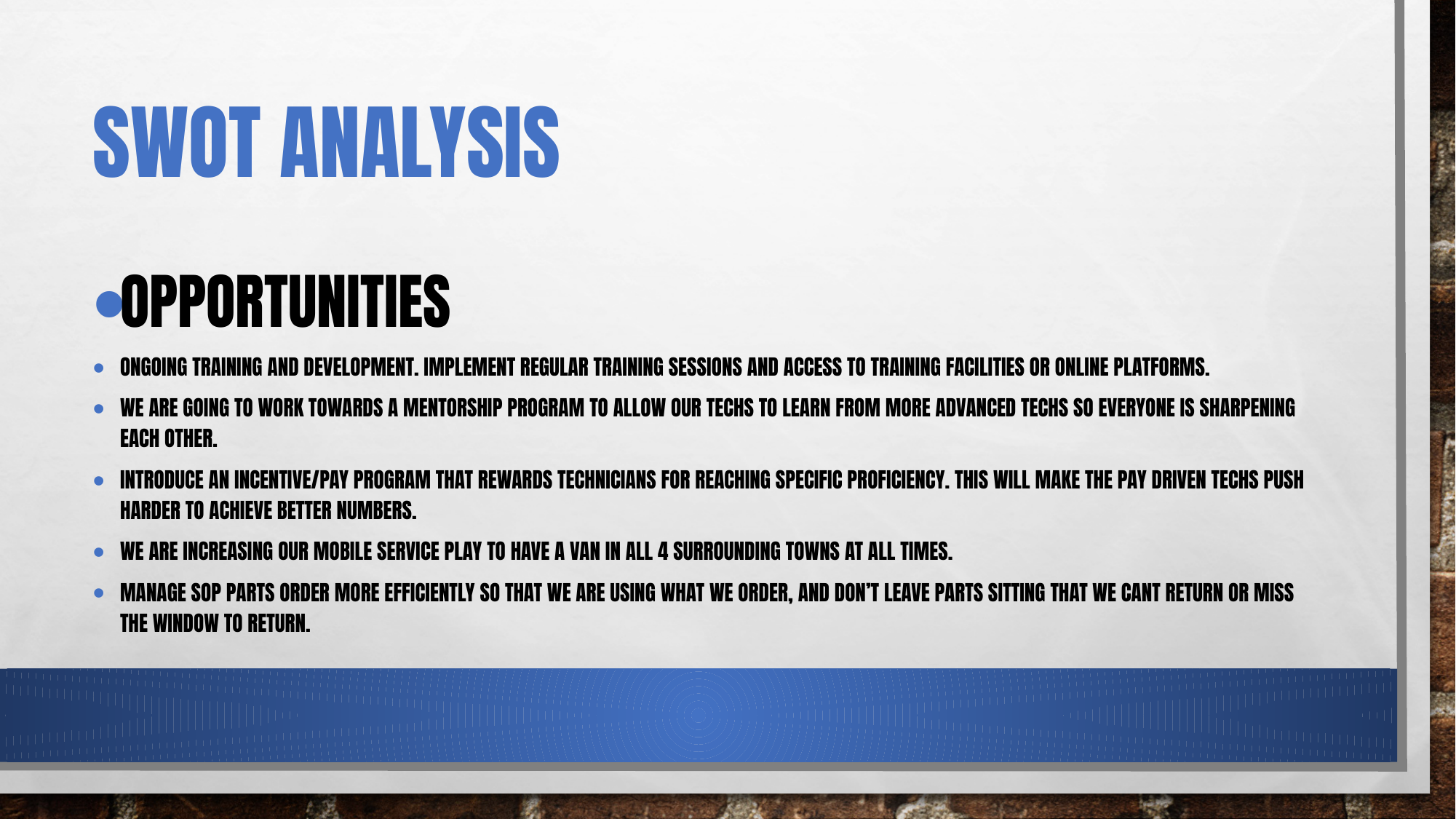

# SWOT Analysis
Opportunities
ongoing training and development. Implement regular training sessions and access to training facilities or online platforms.
We are going to work towards a mentorship program to allow our techs to learn from more advanced techs so everyone is sharpening each other.
Introduce an incentive/pay program that rewards technicians for reaching specific proficiency. This will make the pay driven techs push harder to achieve better numbers.
We are increasing our mobile service play to have a van in all 4 surrounding towns at all times.
Manage sop parts order more efficiently so that we are using what we order, and don’t leave parts sitting that we cant return or miss the window to return.